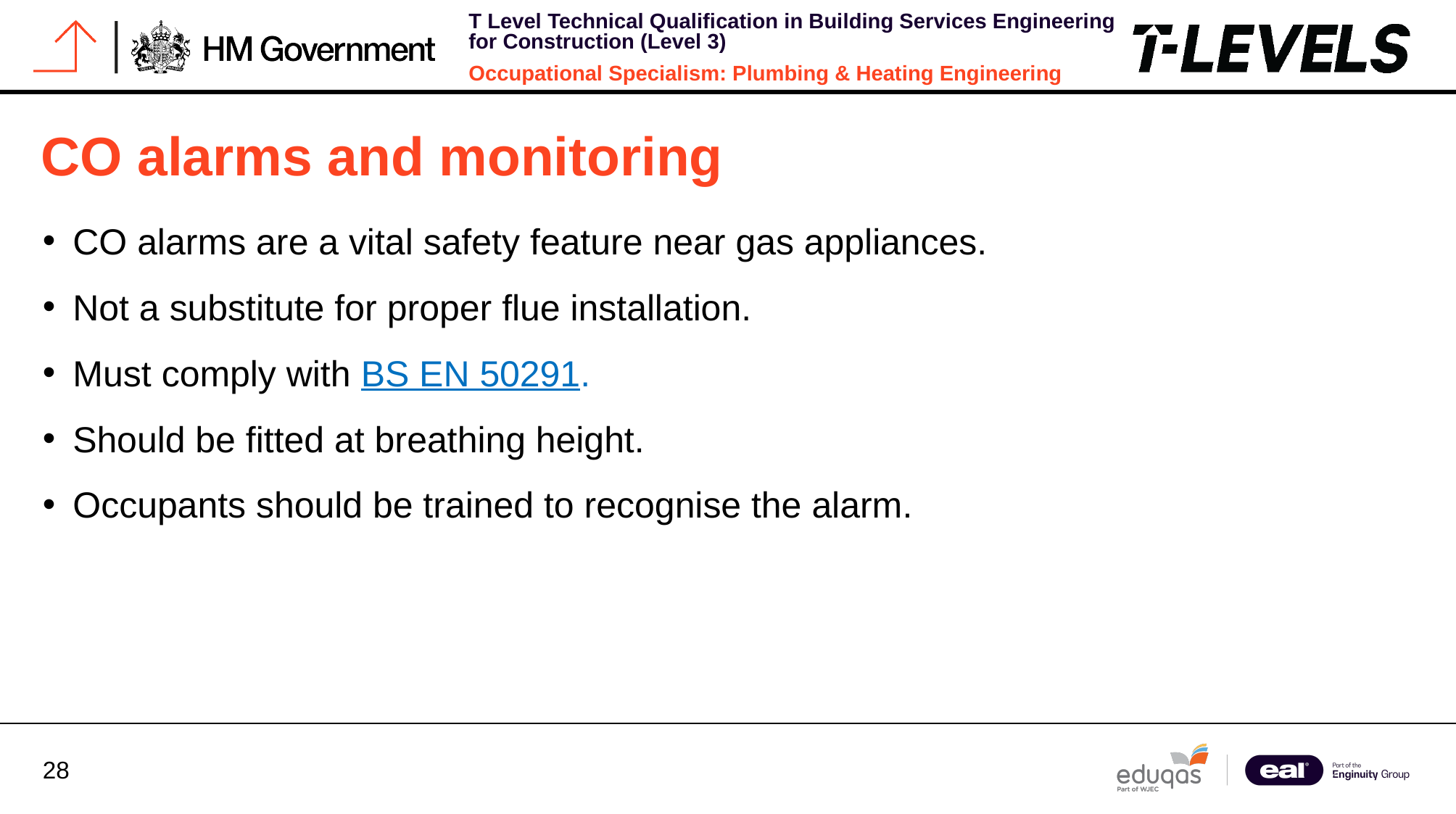

# CO alarms and monitoring
CO alarms are a vital safety feature near gas appliances.
Not a substitute for proper flue installation.
Must comply with BS EN 50291.
Should be fitted at breathing height.
Occupants should be trained to recognise the alarm.